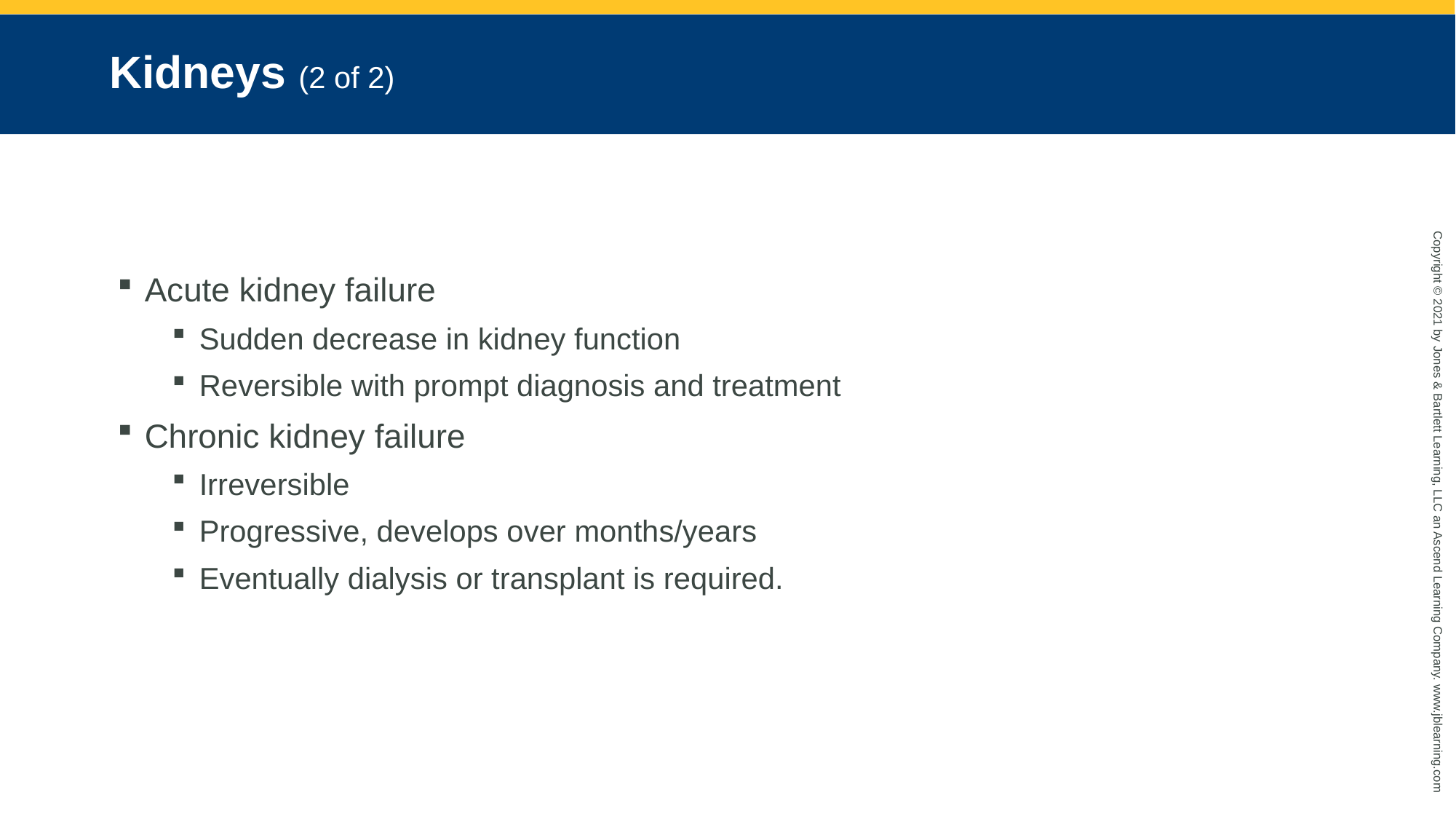

# Kidneys (2 of 2)
Acute kidney failure
Sudden decrease in kidney function
Reversible with prompt diagnosis and treatment
Chronic kidney failure
Irreversible
Progressive, develops over months/years
Eventually dialysis or transplant is required.